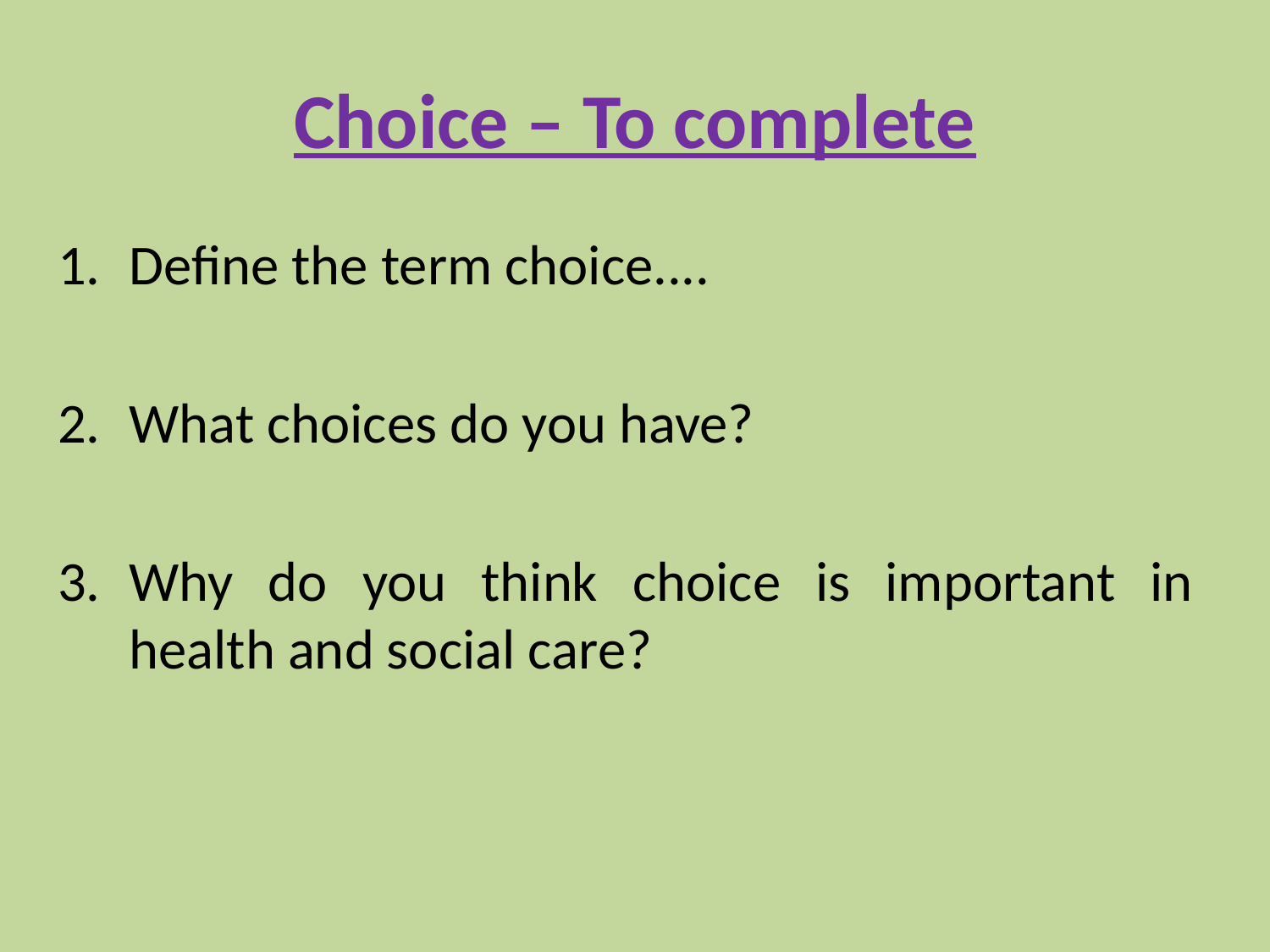

# Choice – To complete
Define the term choice....

What choices do you have?

Why do you think choice is important in health and social care?